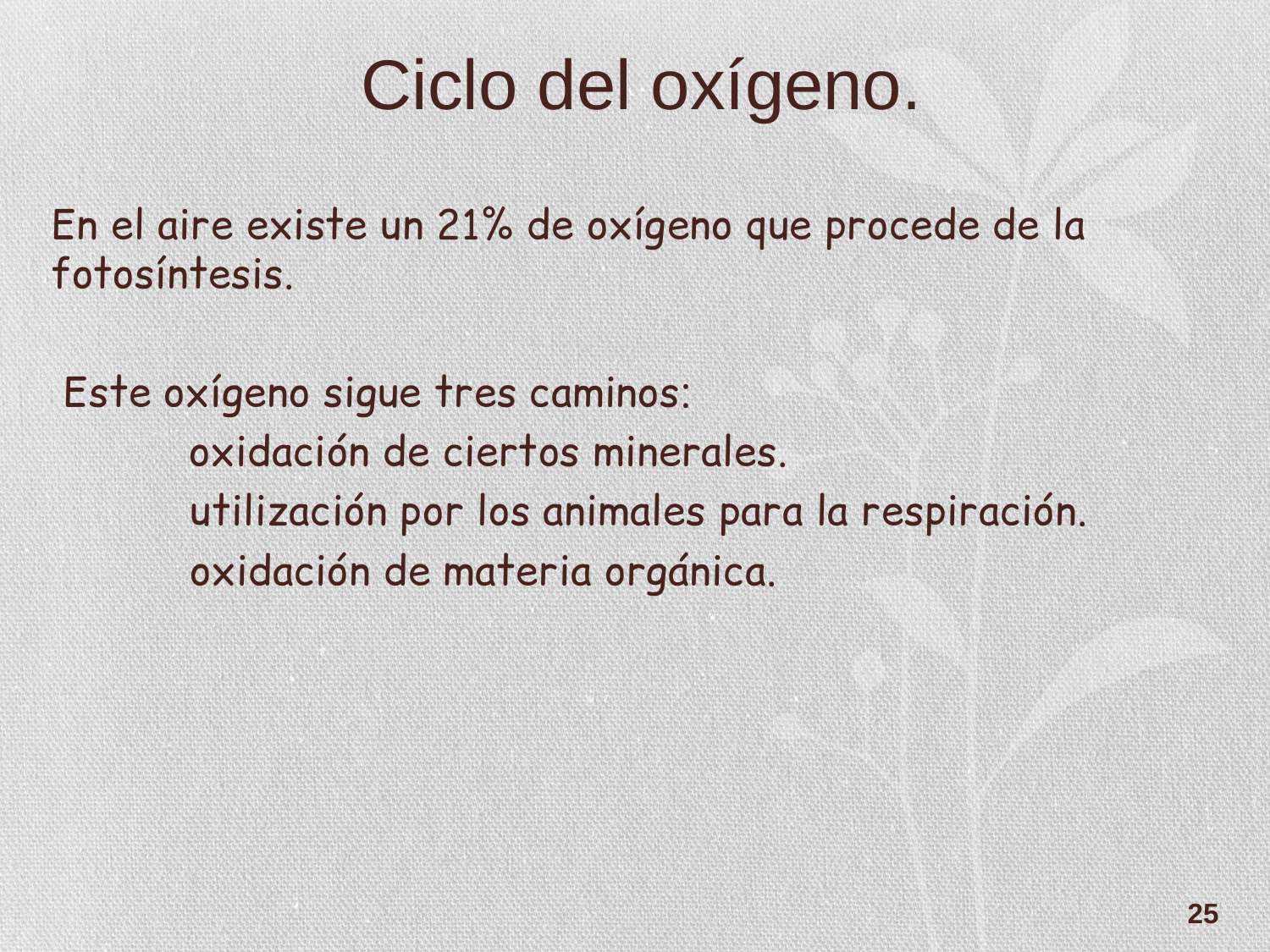

Ciclo del oxígeno.

En el aire existe un 21% de oxígeno que procede de la fotosíntesis.

 Este oxígeno sigue tres caminos:
           oxidación de ciertos minerales.
	 utilización por los animales para la respiración.
	 oxidación de materia orgánica.

25